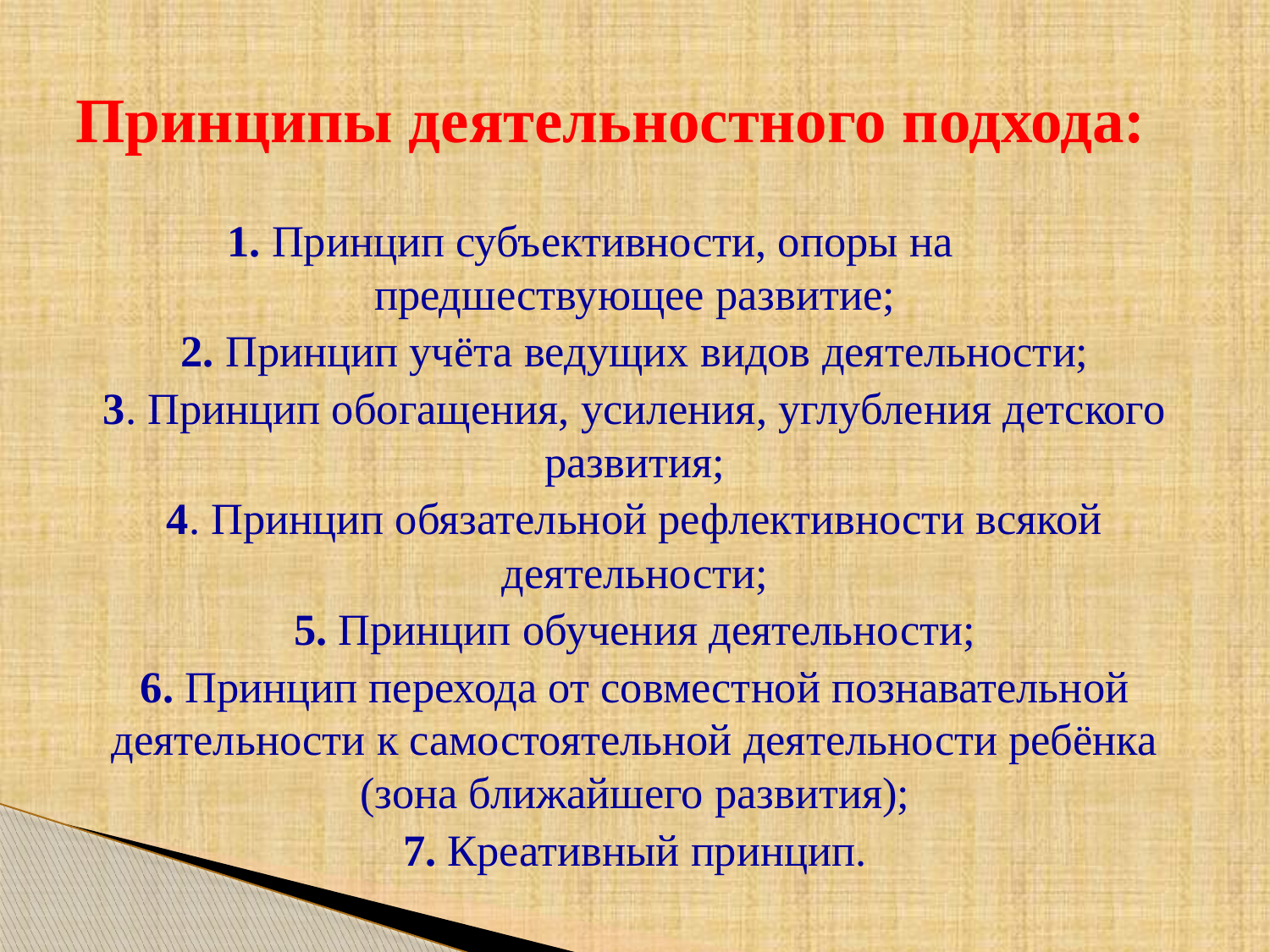

# Принципы деятельностного подхода:
1. Принцип субъективности, опоры на         предшествующее развитие;
2. Принцип учёта ведущих видов деятельности;
3. Принцип обогащения, усиления, углубления детского развития;
4. Принцип обязательной рефлективности всякой деятельности;
5. Принцип обучения деятельности;
6. Принцип перехода от совместной познавательной деятельности к самостоятельной деятельности ребёнка (зона ближайшего развития);
7. Креативный принцип.